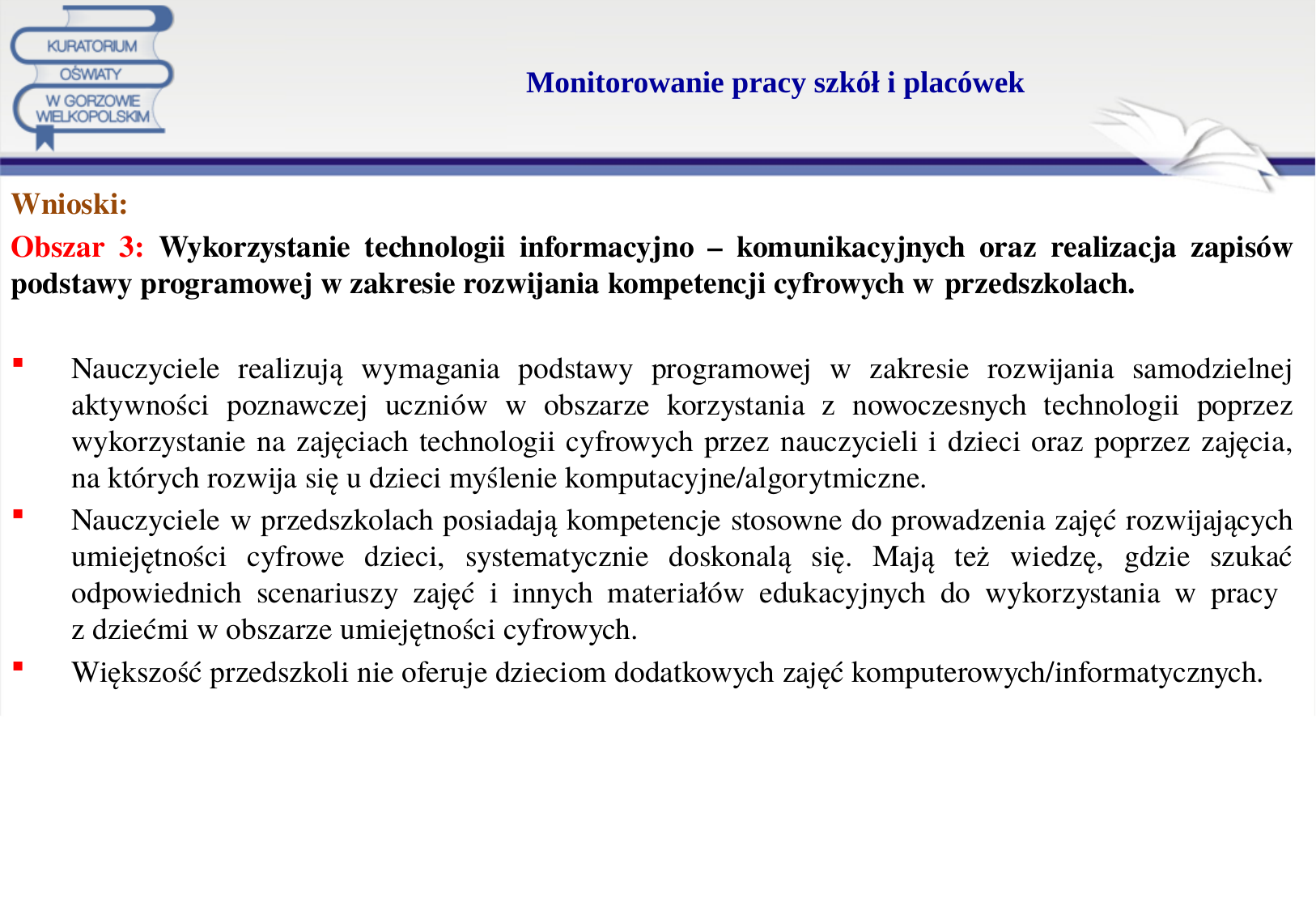

# Monitorowanie pracy szkół i placówek
Wnioski:
Obszar 3: Wykorzystanie technologii informacyjno – komunikacyjnych oraz realizacja zapisów podstawy programowej w zakresie rozwijania kompetencji cyfrowych w przedszkolach.

Nauczyciele realizują wymagania podstawy programowej w zakresie rozwijania samodzielnej aktywności poznawczej uczniów w obszarze korzystania z nowoczesnych technologii poprzez wykorzystanie na zajęciach technologii cyfrowych przez nauczycieli i dzieci oraz poprzez zajęcia, na których rozwija się u dzieci myślenie komputacyjne/algorytmiczne.
Nauczyciele w przedszkolach posiadają kompetencje stosowne do prowadzenia zajęć rozwijających umiejętności cyfrowe dzieci, systematycznie doskonalą się. Mają też wiedzę, gdzie szukać odpowiednich scenariuszy zajęć i innych materiałów edukacyjnych do wykorzystania w pracy
z dziećmi w obszarze umiejętności cyfrowych.
Większość przedszkoli nie oferuje dzieciom dodatkowych zajęć komputerowych/informatycznych.